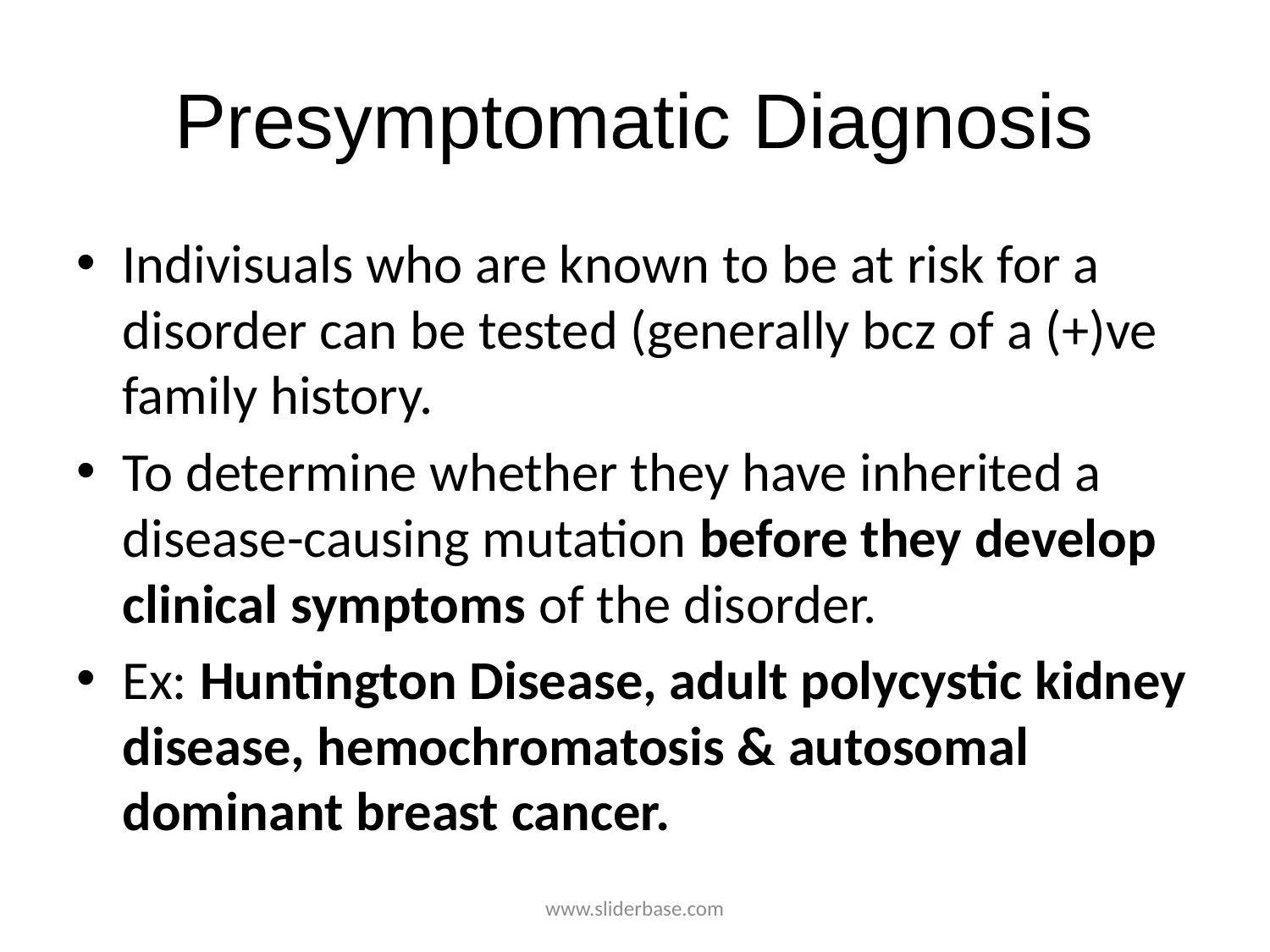

# Presymptomatic Diagnosis
Indivisuals who are known to be at risk for a disorder can be tested (generally bcz of a (+)ve family history.
To determine whether they have inherited a disease-causing mutation before they develop clinical symptoms of the disorder.
Ex: Huntington Disease, adult polycystic kidney disease, hemochromatosis & autosomal dominant breast cancer.

www.sliderbase.com